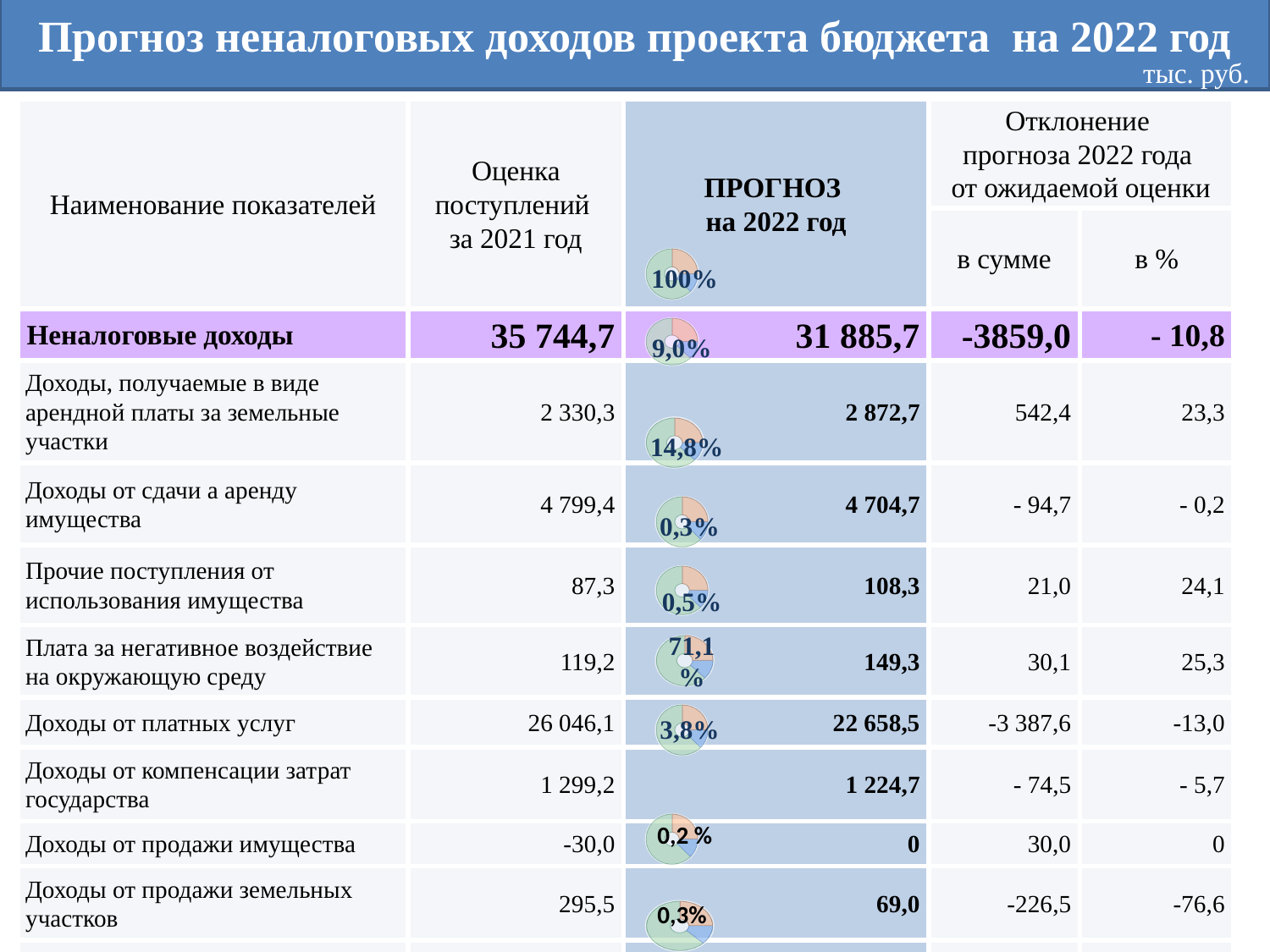

Прогноз неналоговых доходов проекта бюджета  на 2022 год
тыс. руб.
| Наименование показателей | Оценка поступлений за 2021 год | ПРОГНОЗ на 2022 год | Отклонение прогноза 2022 года от ожидаемой оценки |  |
| --- | --- | --- | --- | --- |
|  |  |  | в сумме | в % |
| Неналоговые доходы | 35 744,7 | 31 885,7 | -3859,0 | - 10,8 |
| Доходы, получаемые в виде арендной платы за земельные участки | 2 330,3 | 2 872,7 | 542,4 | 23,3 |
| Доходы от сдачи а аренду имущества | 4 799,4 | 4 704,7 | - 94,7 | - 0,2 |
| Прочие поступления от использования имущества | 87,3 | 108,3 | 21,0 | 24,1 |
| Плата за негативное воздействие на окружающую среду | 119,2 | 149,3 | 30,1 | 25,3 |
| Доходы от платных услуг | 26 046,1 | 22 658,5 | -3 387,6 | -13,0 |
| Доходы от компенсации затрат государства | 1 299,2 | 1 224,7 | - 74,5 | - 5,7 |
| Доходы от продажи имущества | -30,0 | 0 | 30,0 | 0 |
| Доходы от продажи земельных участков | 295,5 | 69,0 | -226,5 | -76,6 |
| Штрафы, санкции, возмещение ущерба | 717,8 | 98,5 | -619,3 | -86,3 |

100%

9,0%

14,8%

0,3%

0,5%

71,1%

3,8%

0,2 %
0,3%
15